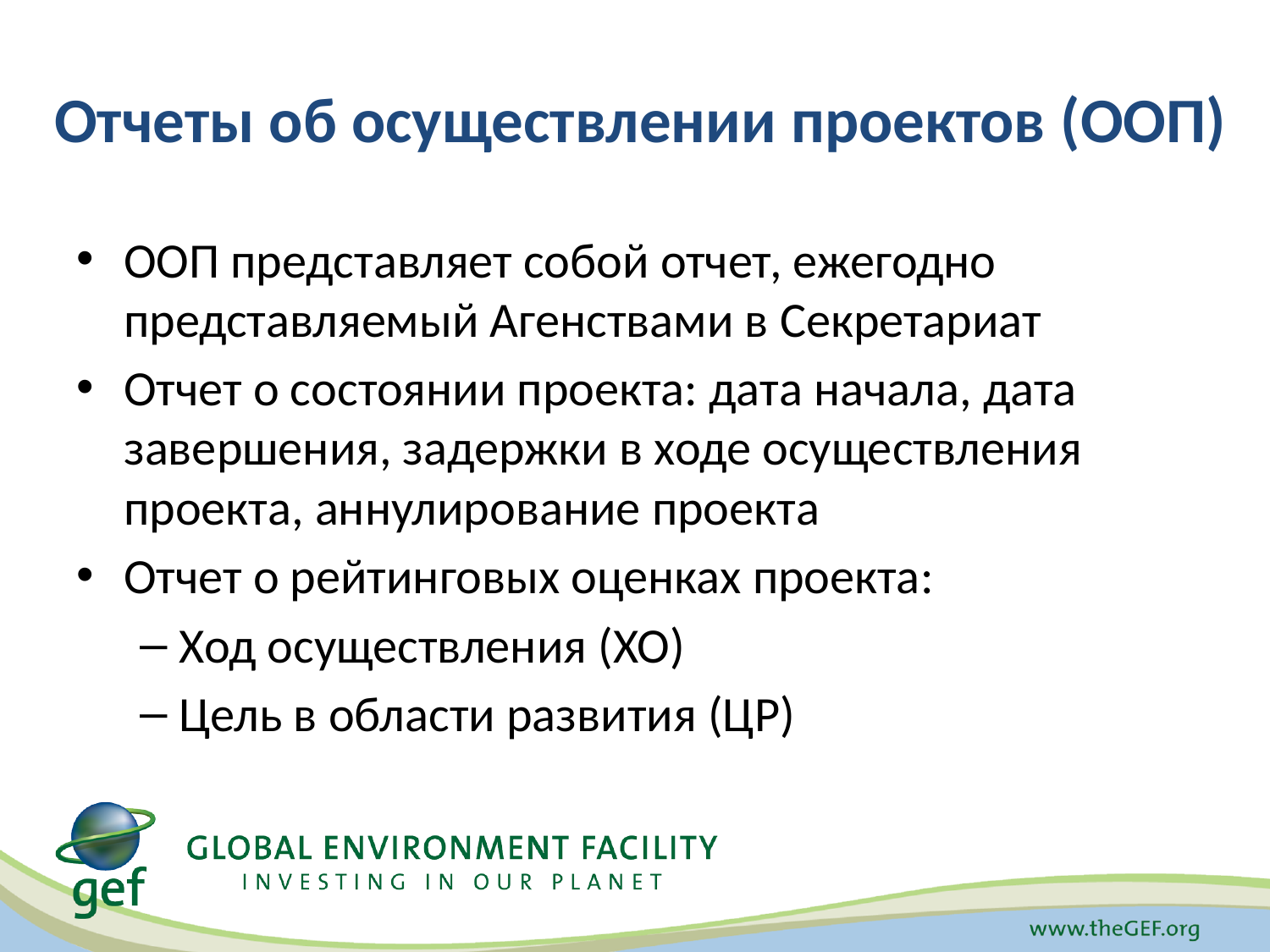

# Отчеты об осуществлении проектов (ООП)
ООП представляет собой отчет, ежегодно представляемый Агенствами в Секретариат
Отчет о состоянии проекта: дата начала, дата завершения, задержки в ходе осуществления проекта, аннулирование проекта
Отчет о рейтинговых оценках проекта:
Ход осуществления (ХО)
Цель в области развития (ЦР)